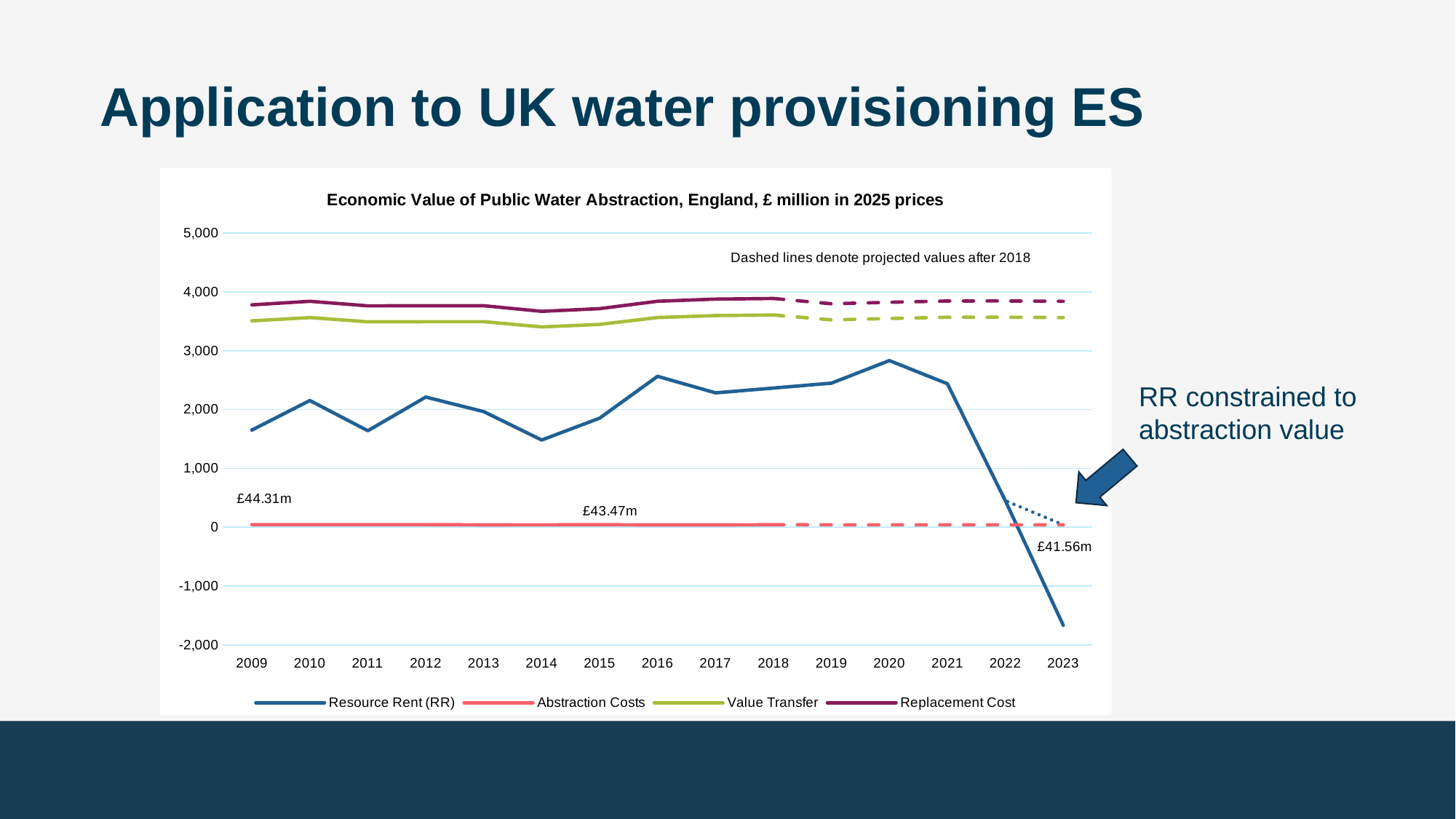

# Application to UK water provisioning ES

### Chart: Economic Value of Public Water Abstraction, England, £ million in 2025 prices

| Category | Resource Rent - constrained  | Resource Rent (RR) | Abstraction Costs | Abstraction Costs Projected | Value Transfer | Value Transfer Projected  | Replacement Cost | Replacement Cost Projected |
|---|---|---|---|---|---|---|---|---|
| 2009 | 1653.0 | 1653.0 | 44.3124354 | None | 3508.65 | None | 3780.900448 | None |
| 2010 | 2155.0 | 2155.0 | 43.97266898 | None | 3564.675 | None | 3841.272656 | None |
| 2011 | 1641.0 | 1641.0 | 43.97266898 | None | 3493.125 | None | 3764.1708 | None |
| 2012 | 2213.0 | 2213.0 | 44.43 | None | 3494.475 | None | 3765.625552 | None |
| 2013 | 1966.0 | 1966.0 | 40.61393815 | None | 3495.15 | None | 3766.352928 | None |
| 2014 | 1483.0 | 1483.0 | 41.49546751 | None | 3405.838725 | None | 3670.111627 | None |
| 2015 | 1855.0 | 1855.0 | 43.46933897 | None | 3448.575 | None | 3716.163984 | None |
| 2016 | 2566.0 | 2566.0 | 39.46109837 | None | 3565.35 | None | 3842.0 | None |
| 2017 | 2285.0 | 2285.0 | 40.24333398 | None | 3599.1 | None | 3878.368832 | None |
| 2018 | 2367.0 | 2367.0 | 42.55713772 | 42.56 | 3608.55 | 3608.55 | 3888.552096 | 3888.552096 |
| 2019 | 2450.0 | 2450.0 | None | 41.44527531 | None | 3525.4827450000003 | None | 3799.0393077999993 |
| 2020 | 2834.0 | 2834.0 | None | 41.43523687 | None | 3549.4115490000004 | None | 3824.82484396 |
| 2021 | 2439.84 | 2439.84 | None | 41.028416449999995 | None | 3569.5788588000005 | None | 3846.5570159519993 |
| 2022 | 451.36 | 451.36 | None | 41.341880066 | None | 3570.42463056 | None | 3847.4684191423994 |
| 2023 | 41.5615892832 | -1668.16 | None | 41.5615892832 | None | 3564.689556672 | None | 3841.2883365708794 |
RR constrained to abstraction value